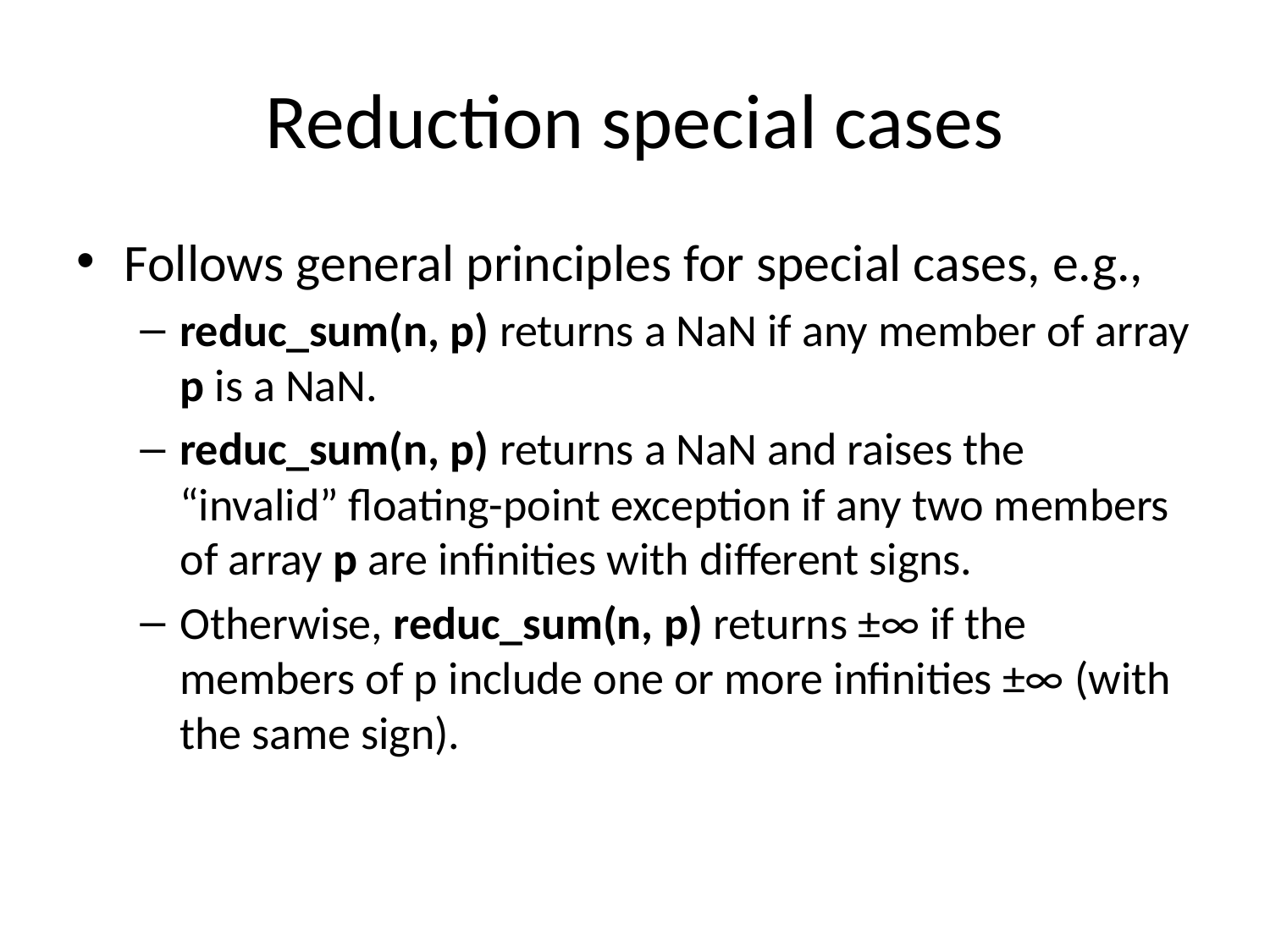

# Reduction special cases
Follows general principles for special cases, e.g.,
reduc_sum(n, p) returns a NaN if any member of array p is a NaN.
reduc_sum(n, p) returns a NaN and raises the “invalid” floating-point exception if any two members of array p are infinities with different signs.
Otherwise, reduc_sum(n, p) returns ±∞ if the members of p include one or more infinities ±∞ (with the same sign).